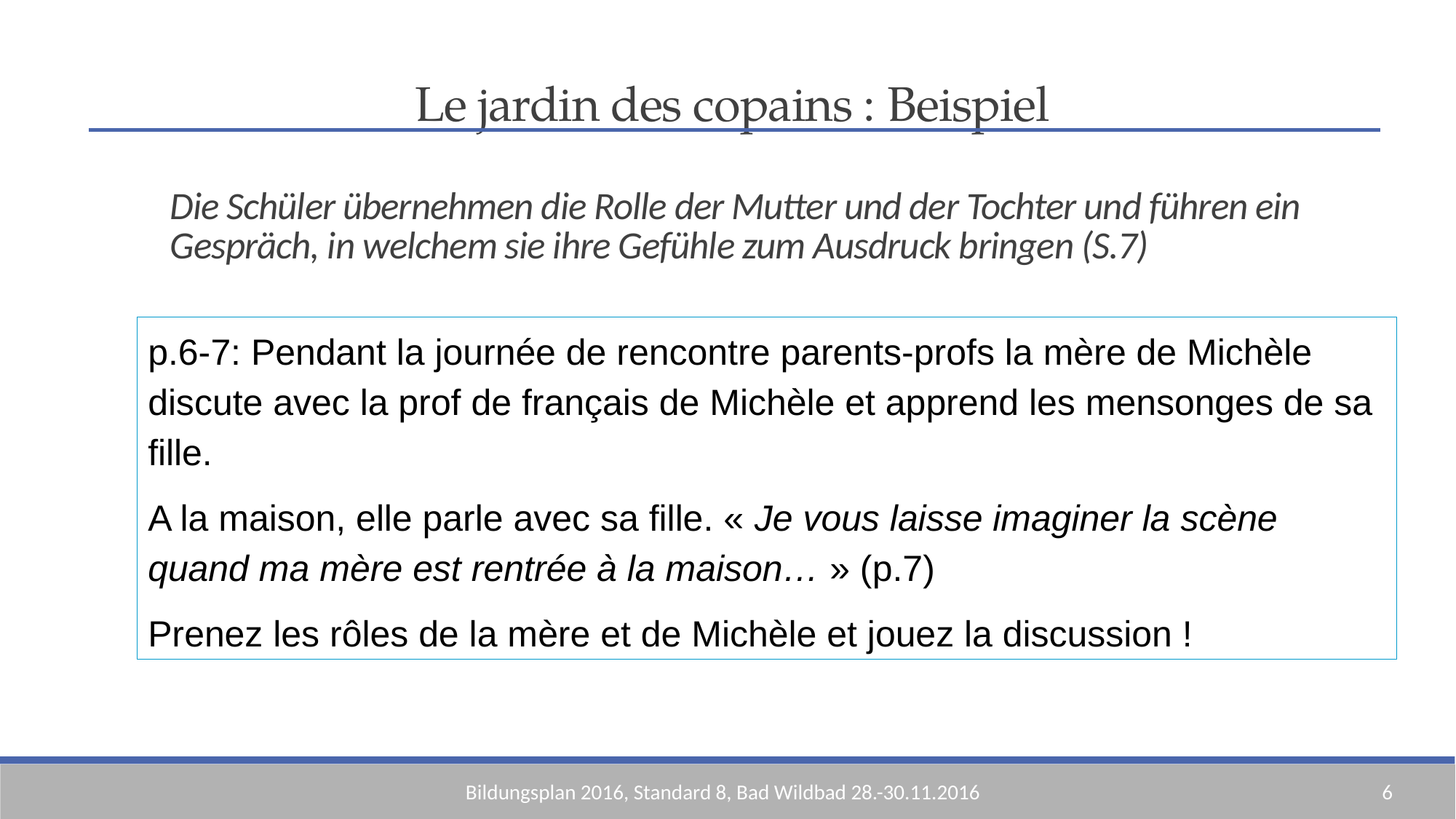

Le jardin des copains : Beispiel
Die Schüler übernehmen die Rolle der Mutter und der Tochter und führen ein Gespräch, in welchem sie ihre Gefühle zum Ausdruck bringen (S.7)

p.6-7: Pendant la journée de rencontre parents-profs la mère de Michèle discute avec la prof de français de Michèle et apprend les mensonges de sa fille.
A la maison, elle parle avec sa fille. « Je vous laisse imaginer la scène quand ma mère est rentrée à la maison… » (p.7)
Prenez les rôles de la mère et de Michèle et jouez la discussion !